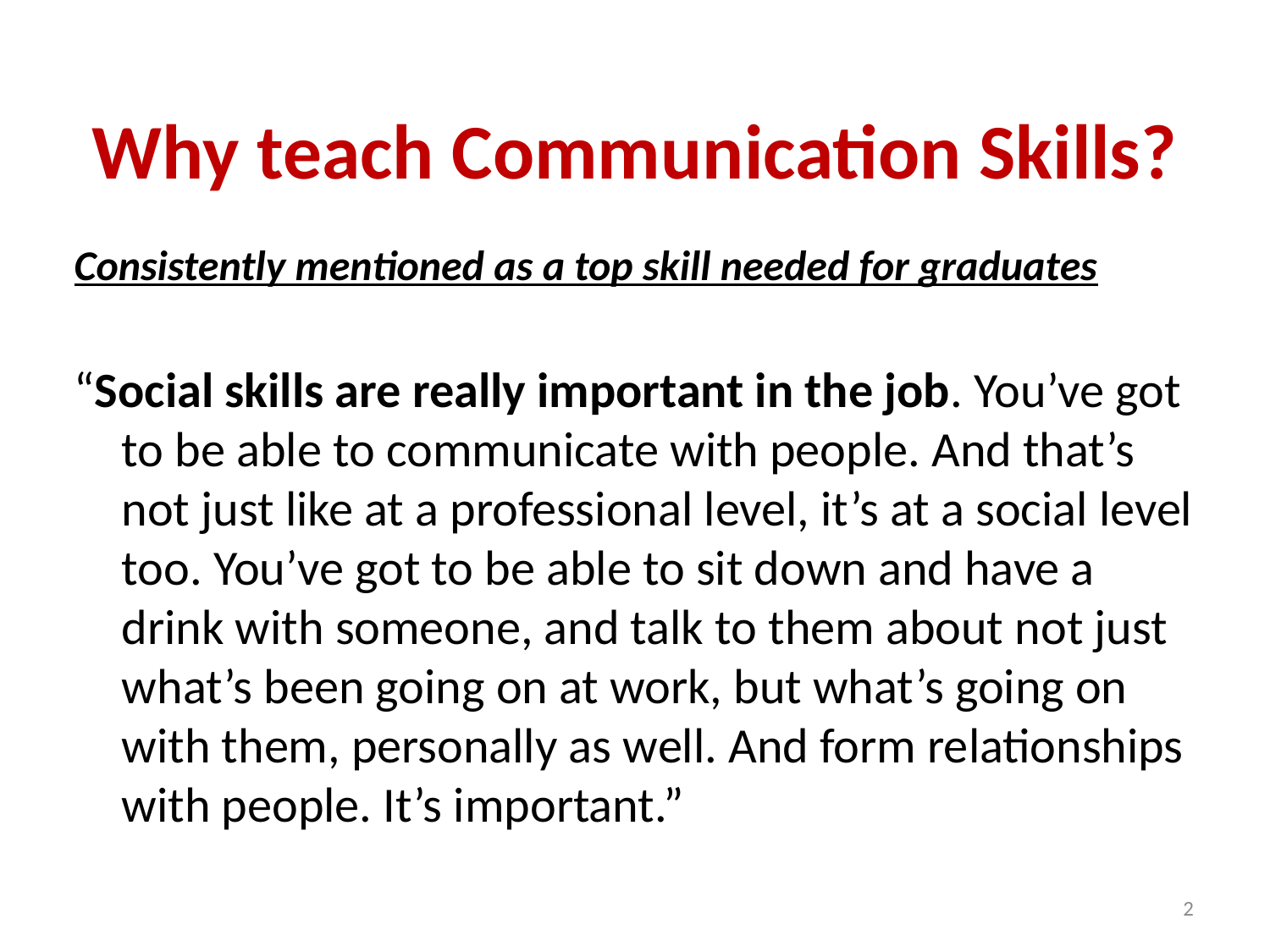

# Why teach Communication Skills?
Consistently mentioned as a top skill needed for graduates

“Social skills are really important in the job. You’ve got to be able to communicate with people. And that’s not just like at a professional level, it’s at a social level too. You’ve got to be able to sit down and have a drink with someone, and talk to them about not just what’s been going on at work, but what’s going on with them, personally as well. And form relationships with people. It’s important.”
2